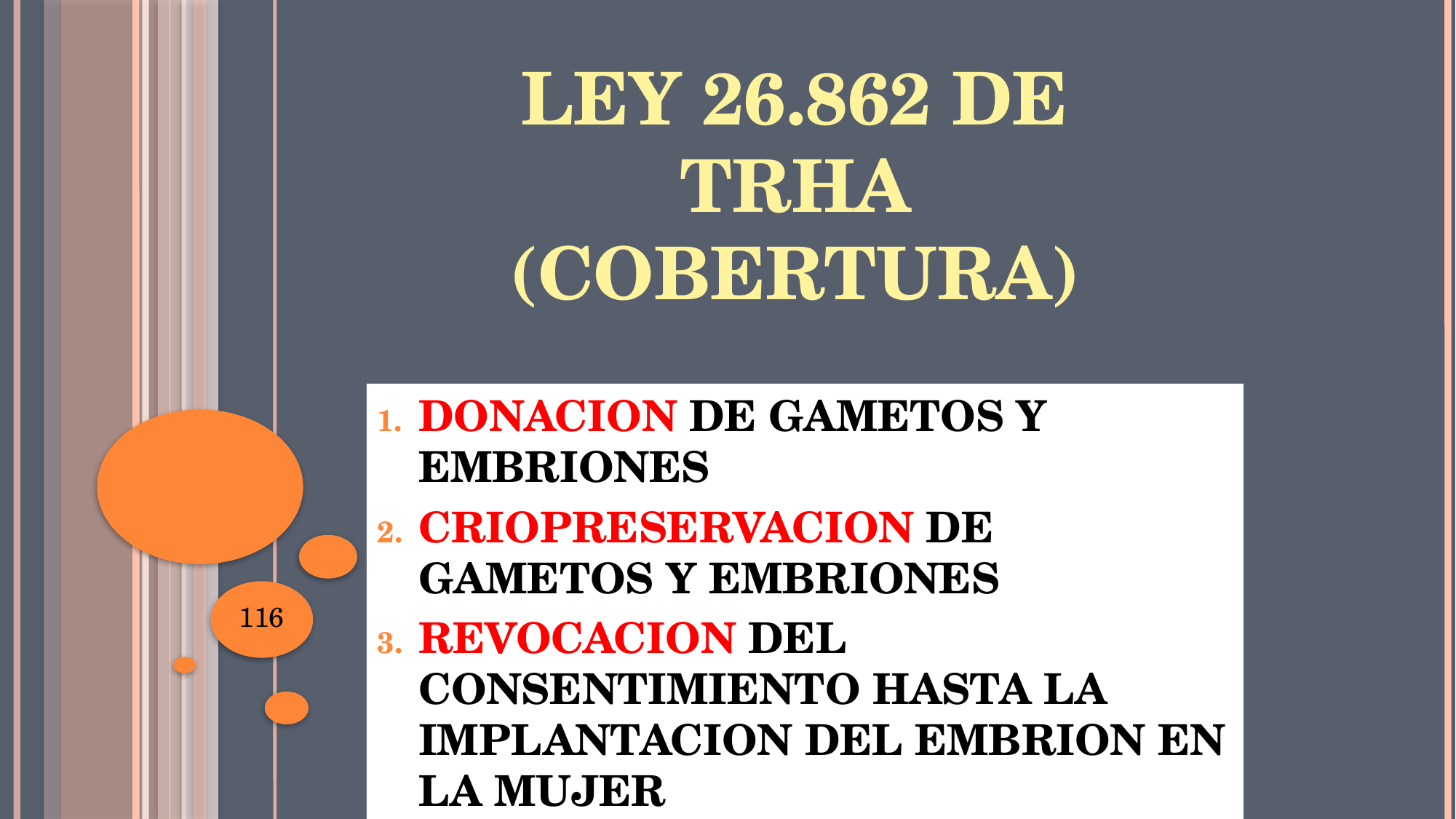

# LEY 26.862 de TRHA (COBERTURA)
DONACION DE GAMETOS Y EMBRIONES
CRIOPRESERVACION DE GAMETOS Y EMBRIONES
REVOCACION DEL CONSENTIMIENTO HASTA LA IMPLANTACION DEL EMBRION EN LA MUJER
116